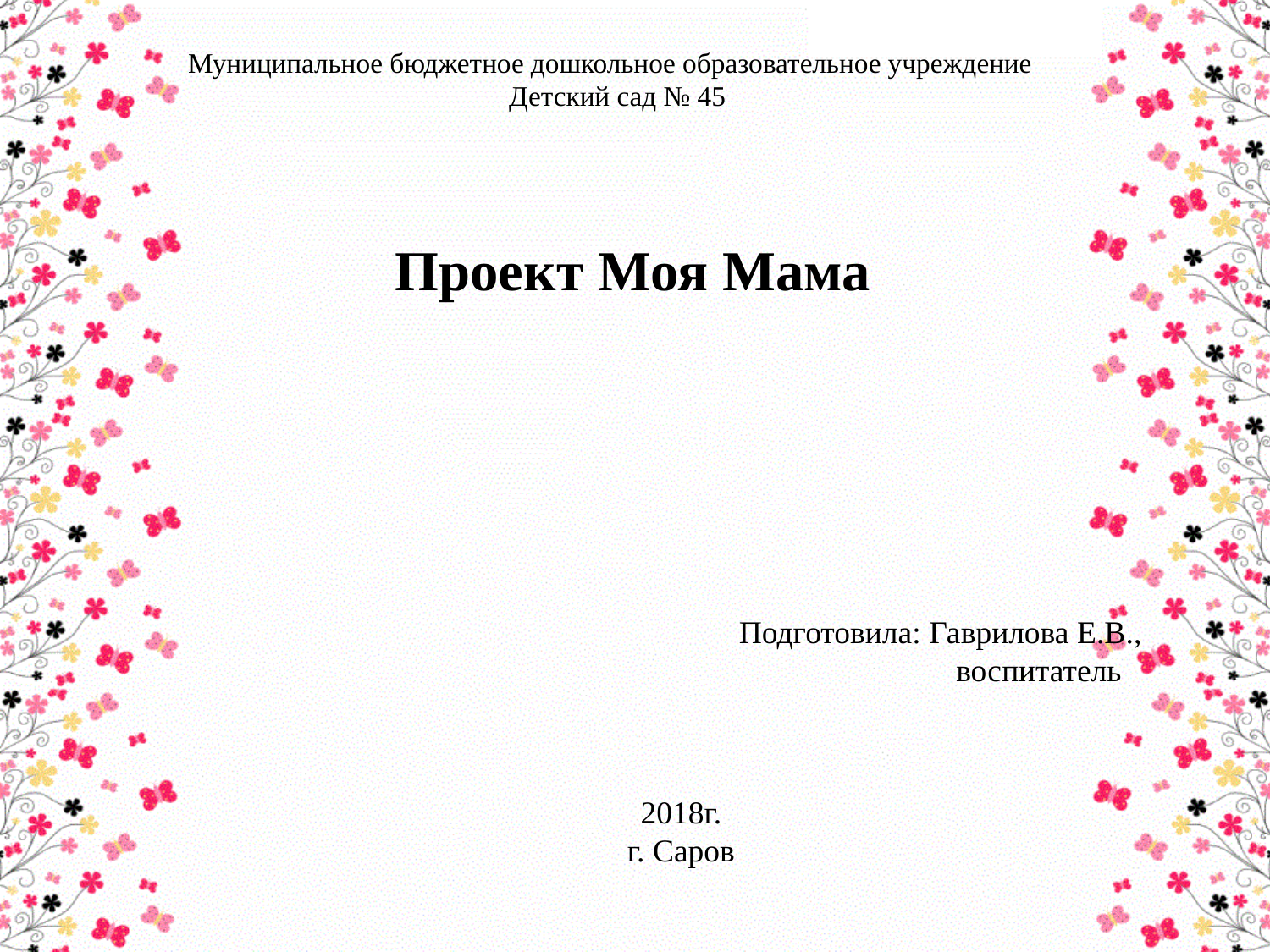

# Муниципальное бюджетное дошкольное образовательное учреждение Детский сад № 45
Проект Моя Мама
Подготовила: Гаврилова Е.В.,
                           воспитатель
2018г.
г. Саров